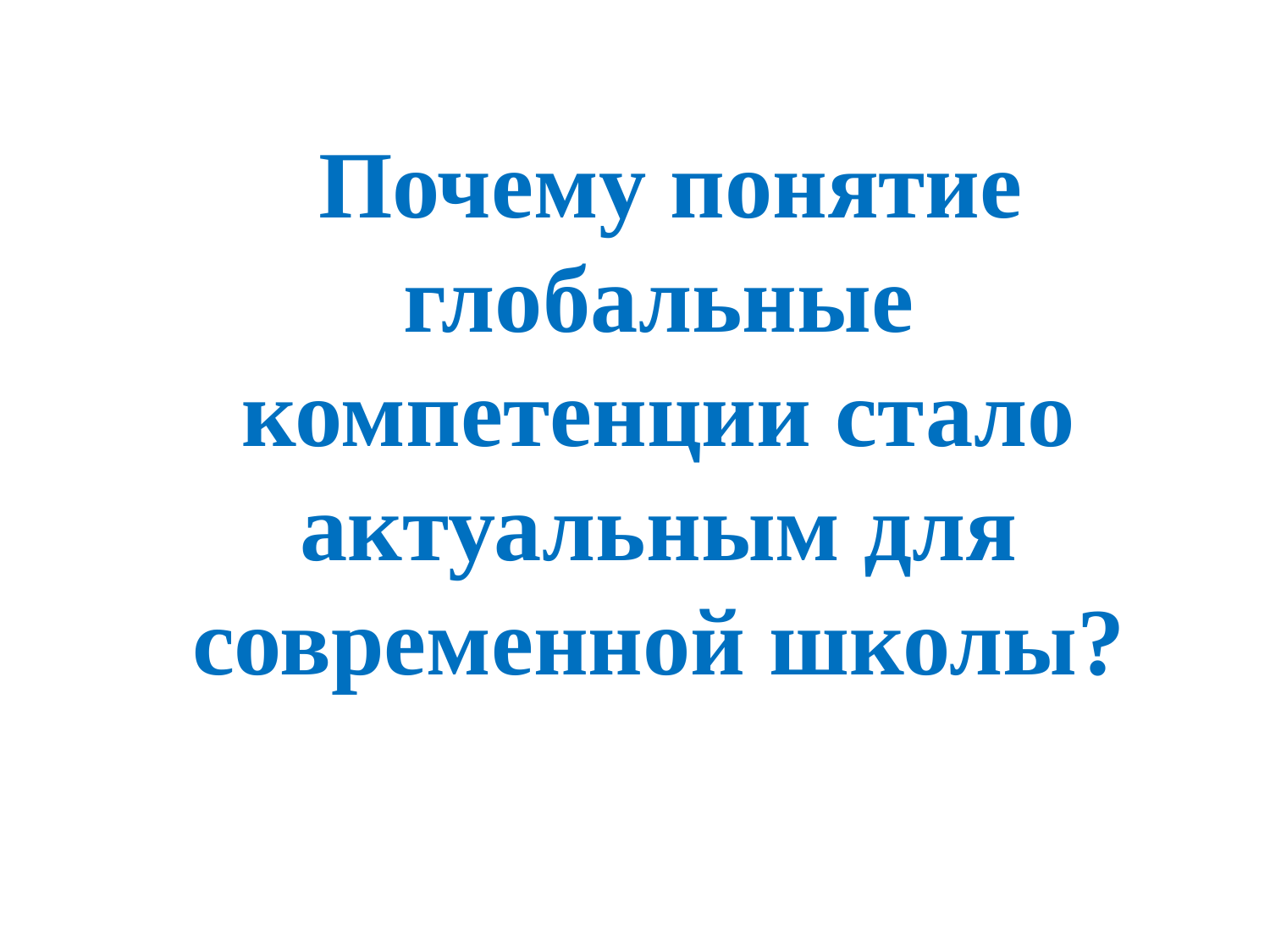

Почему понятие глобальные компетенции стало актуальным для современной школы?